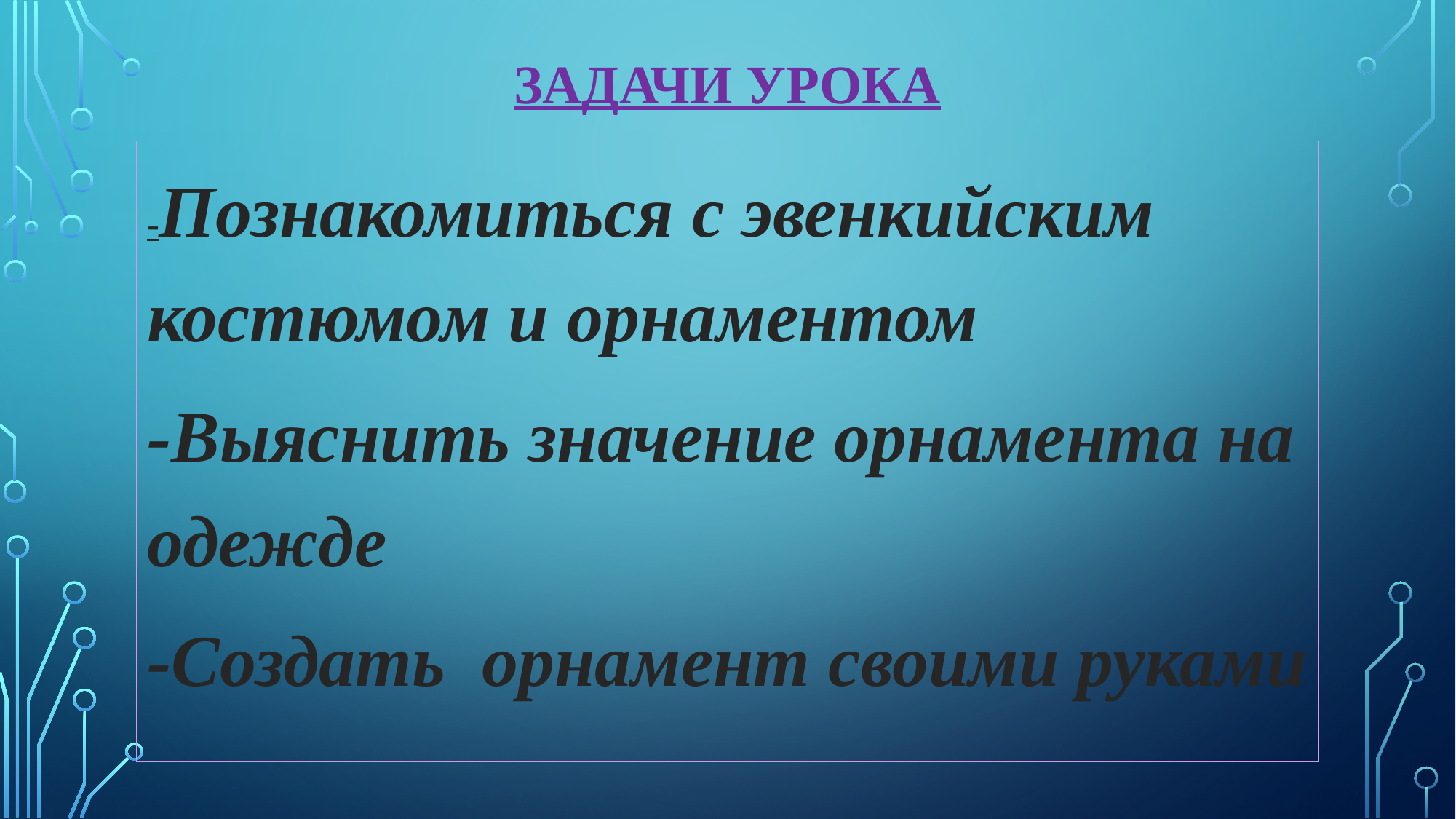

# ЗАДАЧИ УРОКА
-Познакомиться с эвенкийским костюмом и орнаментом
-Выяснить значение орнамента на одежде
-Создать  орнамент своими руками